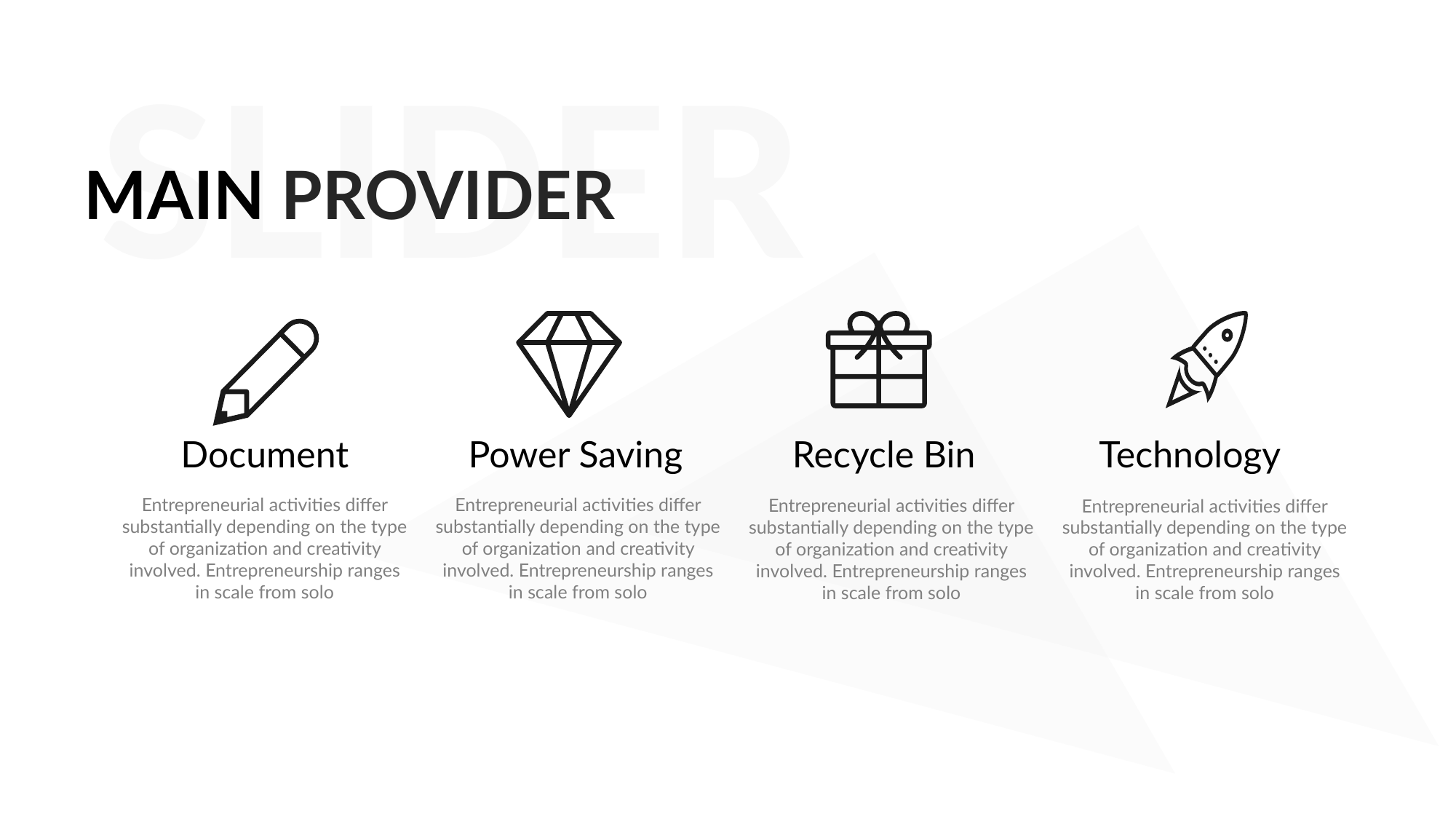

SLIDER
MAIN PROVIDER

Document
Power Saving
Recycle Bin
Technology
Entrepreneurial activities differ substantially depending on the type of organization and creativity involved. Entrepreneurship ranges in scale from solo
Entrepreneurial activities differ substantially depending on the type of organization and creativity involved. Entrepreneurship ranges in scale from solo
Entrepreneurial activities differ substantially depending on the type of organization and creativity involved. Entrepreneurship ranges in scale from solo
Entrepreneurial activities differ substantially depending on the type of organization and creativity involved. Entrepreneurship ranges in scale from solo